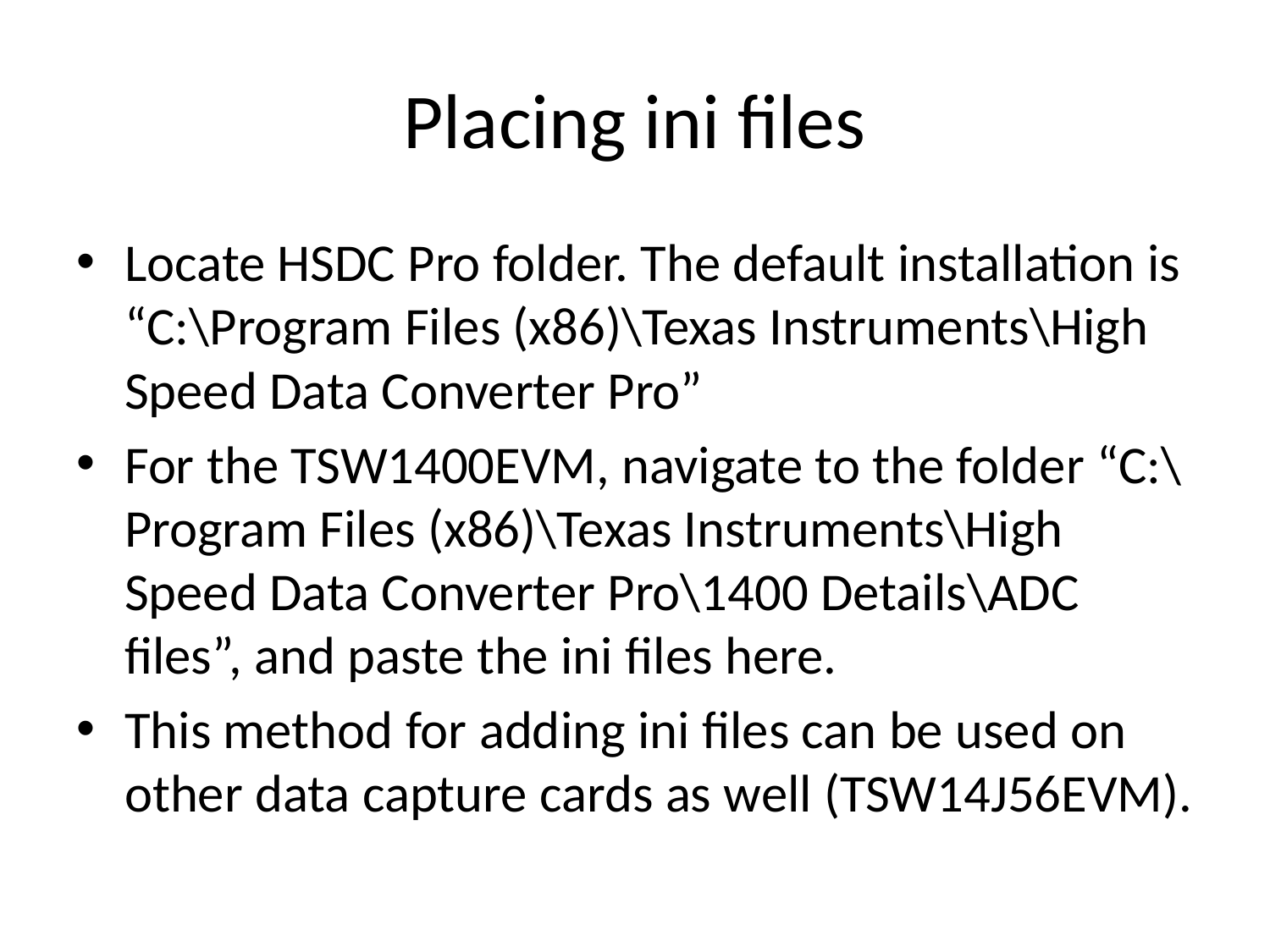

# Placing ini files
Locate HSDC Pro folder. The default installation is “C:\Program Files (x86)\Texas Instruments\High Speed Data Converter Pro”
For the TSW1400EVM, navigate to the folder “C:\Program Files (x86)\Texas Instruments\High Speed Data Converter Pro\1400 Details\ADC files”, and paste the ini files here.
This method for adding ini files can be used on other data capture cards as well (TSW14J56EVM).